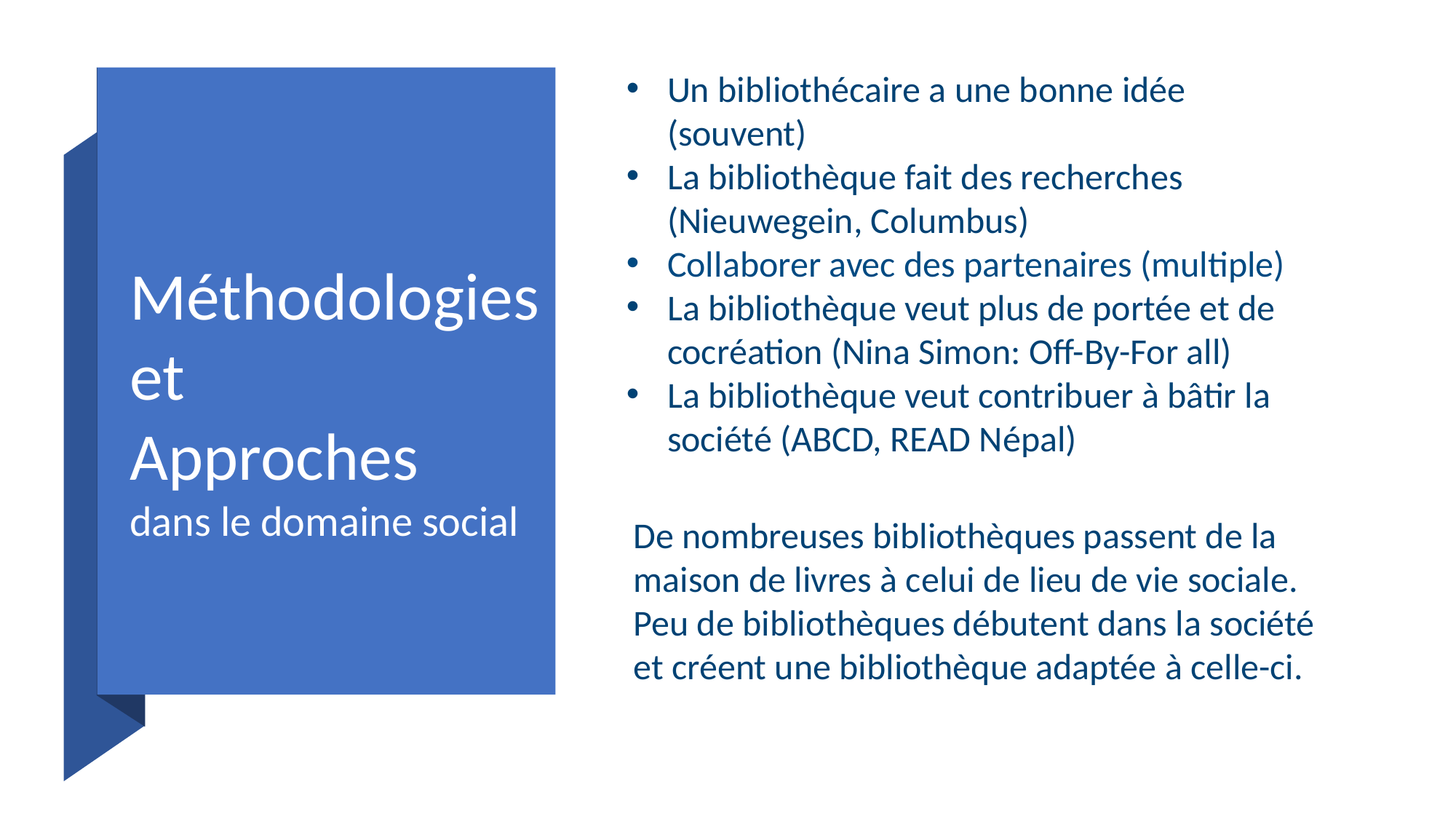

Un bibliothécaire a une bonne idée (souvent)
La bibliothèque fait des recherches (Nieuwegein, Columbus)
Collaborer avec des partenaires (multiple)
La bibliothèque veut plus de portée et de cocréation (Nina Simon: Off-By-For all)
La bibliothèque veut contribuer à bâtir la société (ABCD, READ Népal)

Méthodologies
et
Approches
dans le domaine social
De nombreuses bibliothèques passent de la maison de livres à celui de lieu de vie sociale.
Peu de bibliothèques débutent dans la société et créent une bibliothèque adaptée à celle-ci.